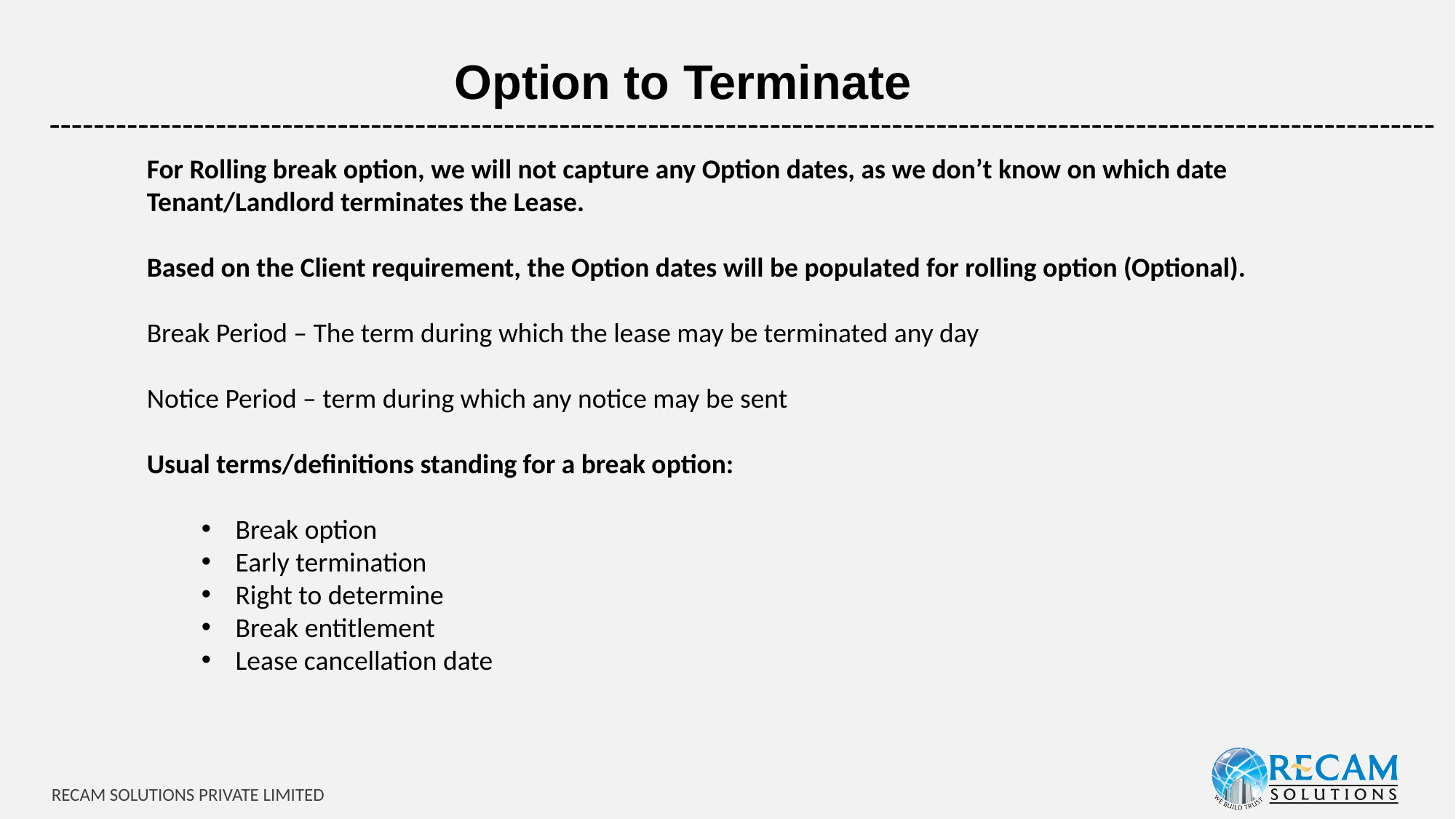

Option to Terminate
-----------------------------------------------------------------------------------------------------------------------------
For Rolling break option, we will not capture any Option dates, as we don’t know on which date Tenant/Landlord terminates the Lease.

Based on the Client requirement, the Option dates will be populated for rolling option (Optional).

Break Period – The term during which the lease may be terminated any day

Notice Period – term during which any notice may be sent

Usual terms/definitions standing for a break option:

Break option
Early termination
Right to determine
Break entitlement
Lease cancellation date

RECAM SOLUTIONS PRIVATE LIMITED